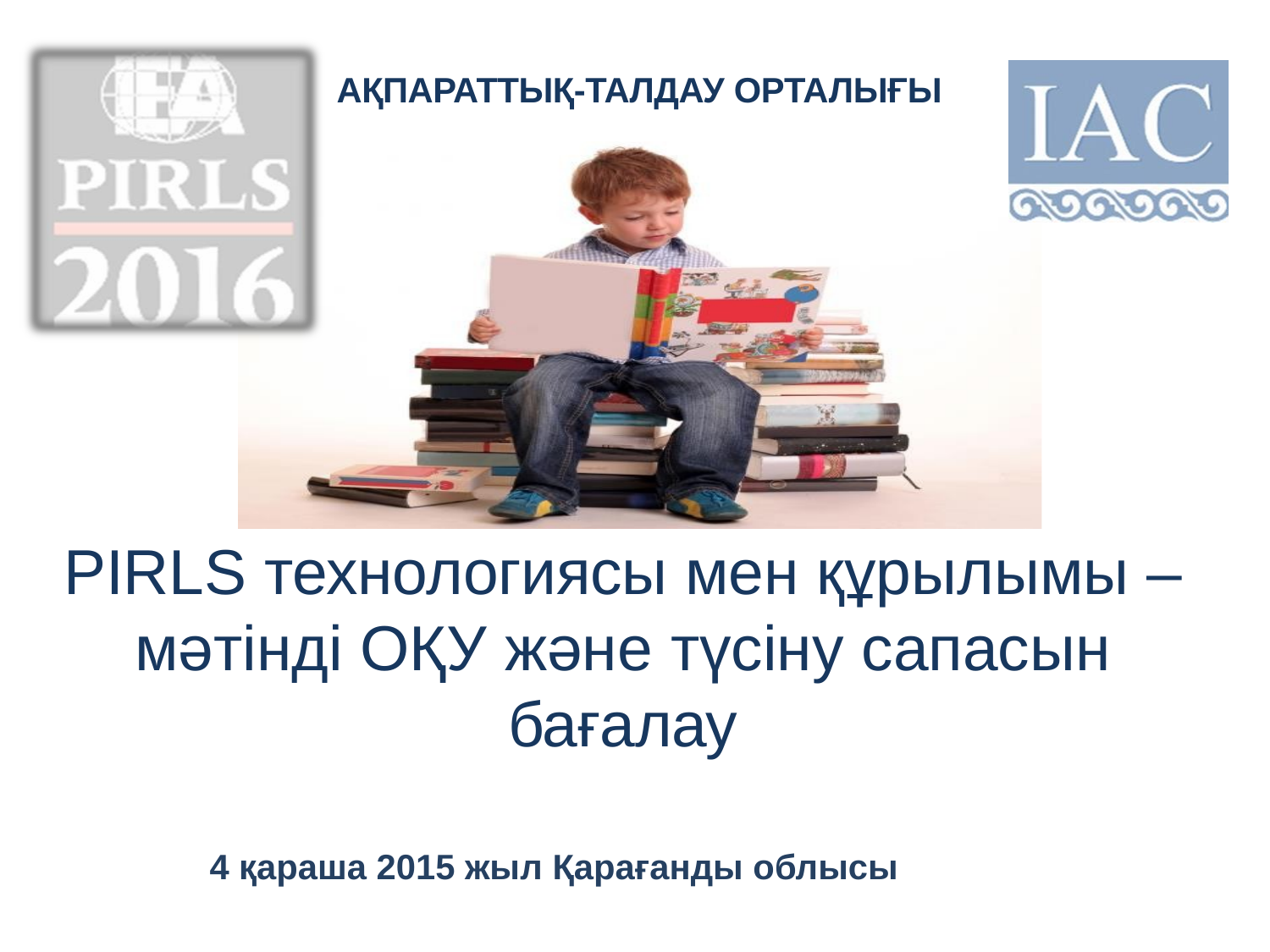

# АҚПАРАТТЫҚ-ТАЛДАУ ОРТАЛЫҒЫ

PIRLS технологиясы мен құрылымы –  мәтінді ОҚУ және түсіну сапасын  бағалау
4 қараша 2015 жыл Қарағанды облысы